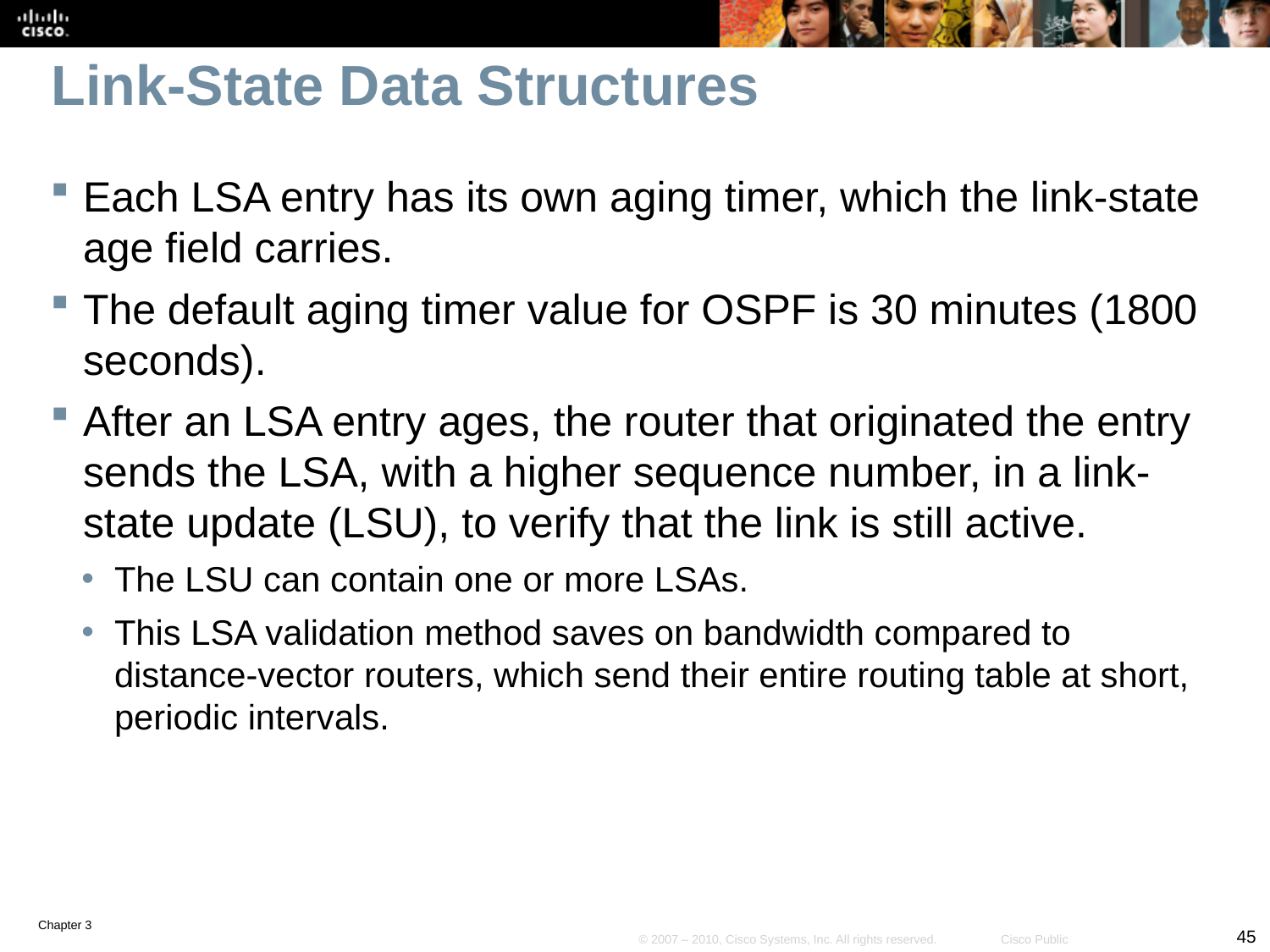

# Link-State Data Structures
Each LSA entry has its own aging timer, which the link-state age field carries.
The default aging timer value for OSPF is 30 minutes (1800 seconds).
After an LSA entry ages, the router that originated the entry sends the LSA, with a higher sequence number, in a link-state update (LSU), to verify that the link is still active.
The LSU can contain one or more LSAs.
This LSA validation method saves on bandwidth compared to distance-vector routers, which send their entire routing table at short, periodic intervals.